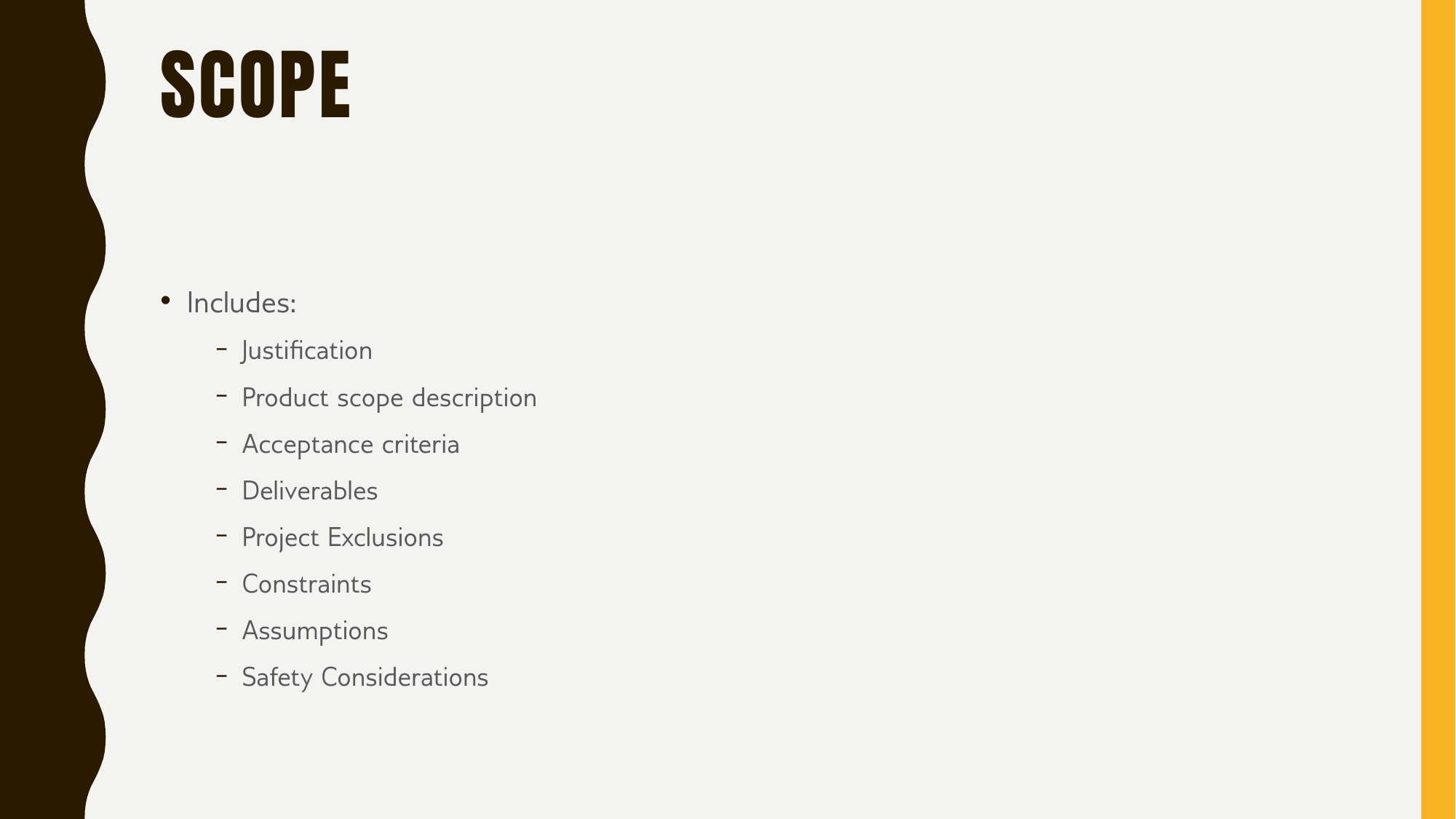

# Scope
Includes:
Justification
Product scope description
Acceptance criteria
Deliverables
Project Exclusions
Constraints
Assumptions
Safety Considerations